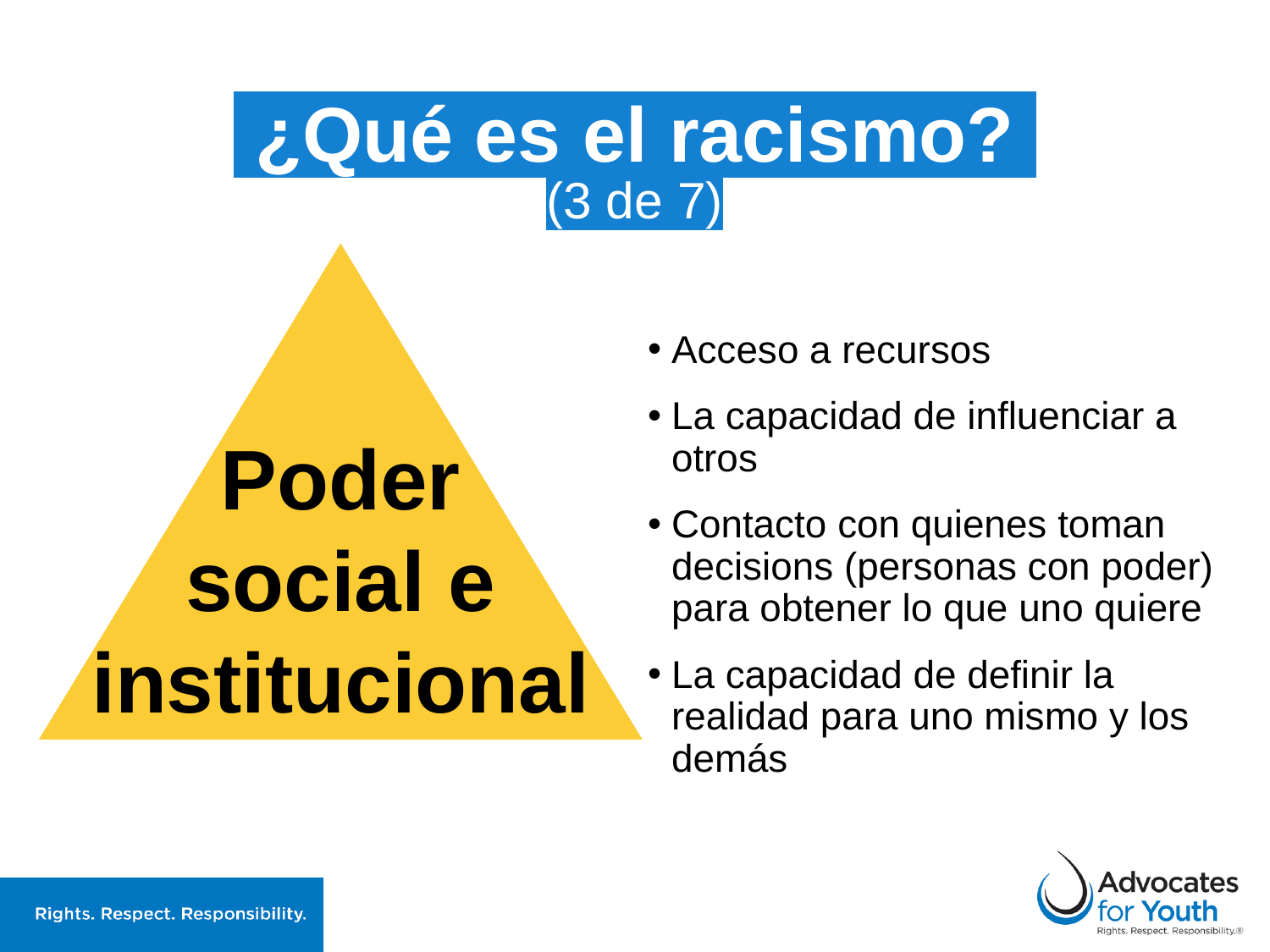

# ¿Qué es el racismo?
(3 de 7)

Acceso a recursos
La capacidad de influenciar a otros
Contacto con quienes toman decisions (personas con poder) para obtener lo que uno quiere
La capacidad de definir la realidad para uno mismo y los demás
Poder
social e institucional